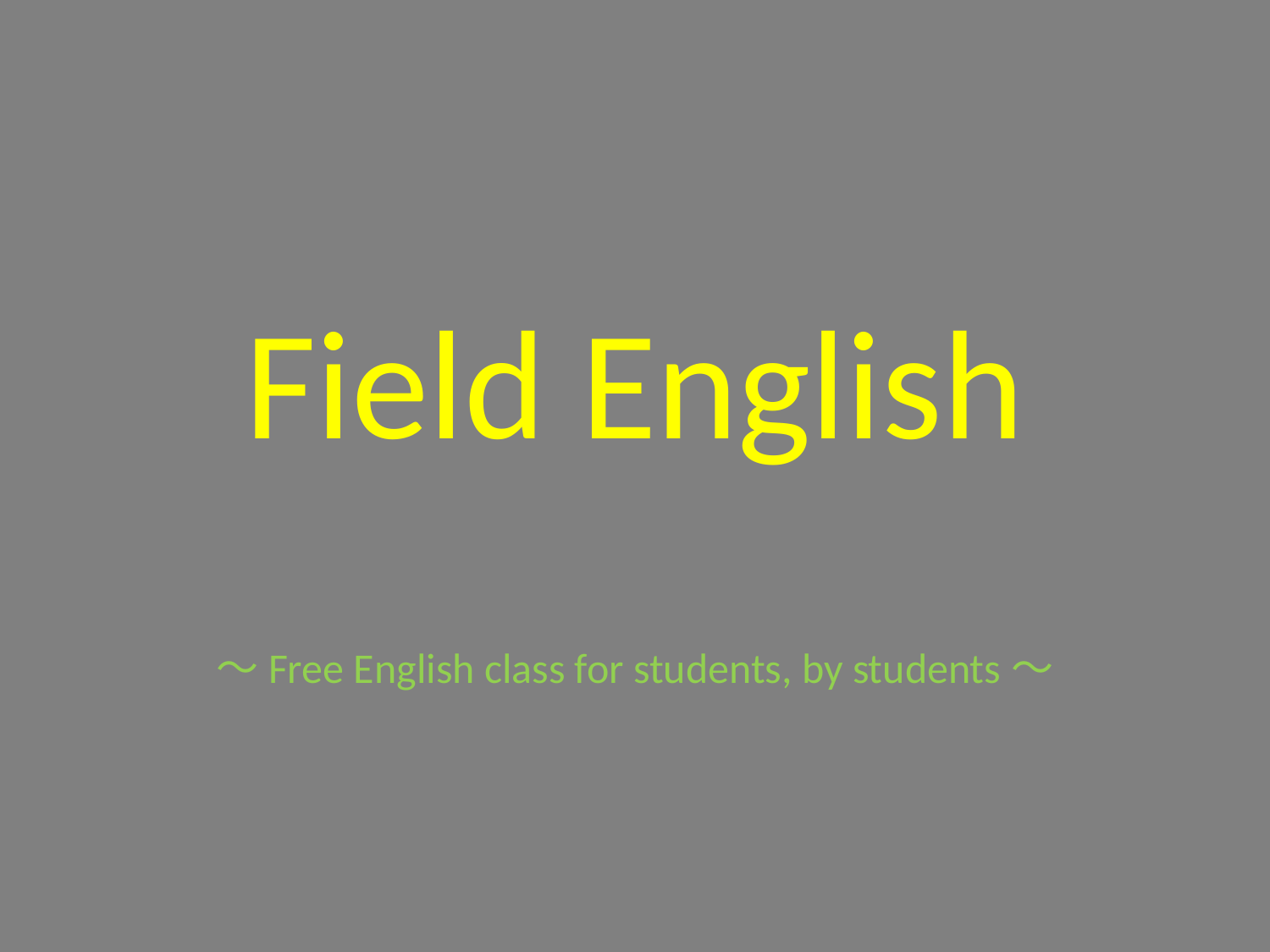

Field English
～Free English class for students, by students～